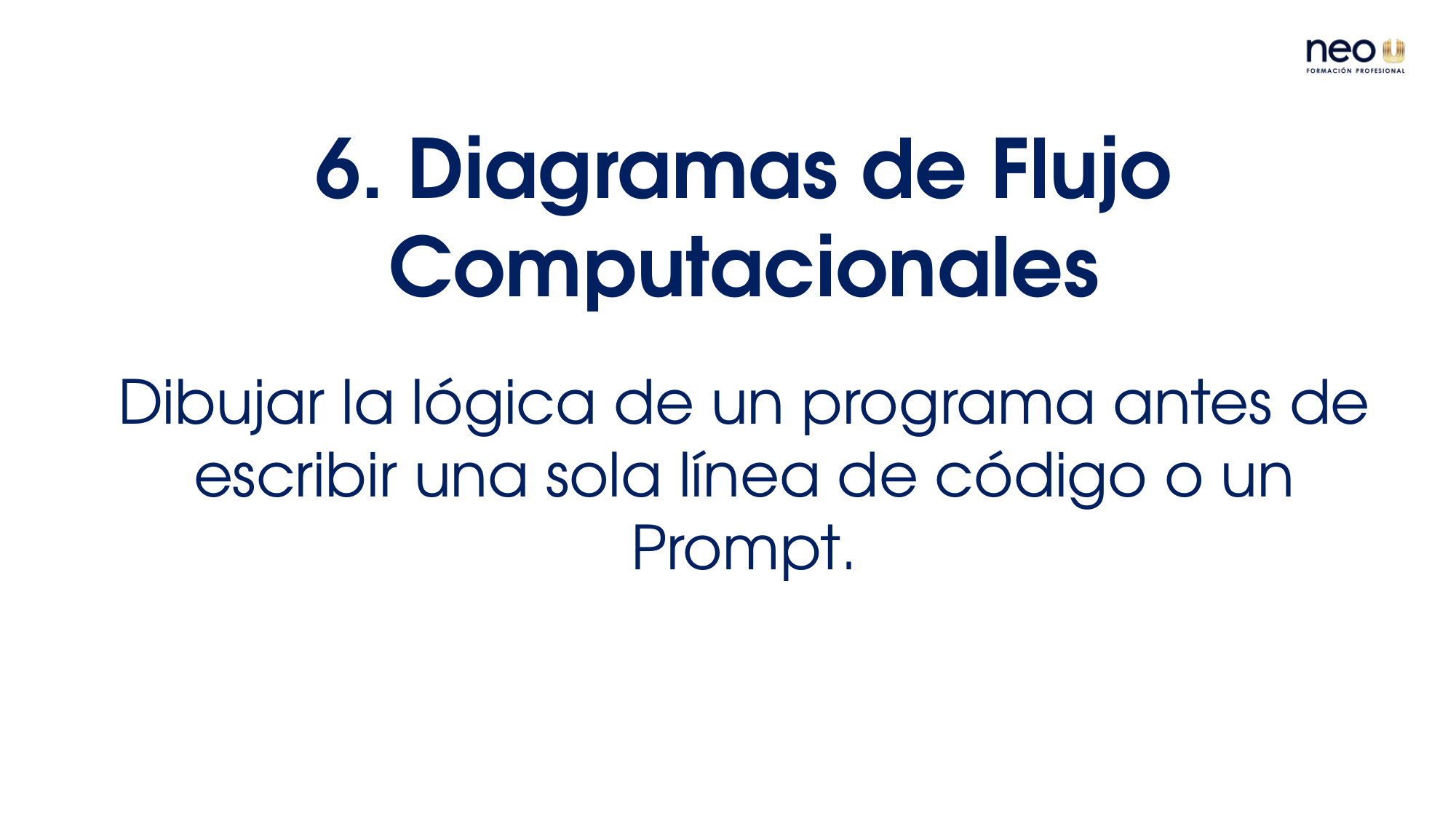

6. Diagramas de Flujo Computacionales
Dibujar la lógica de un programa antes de escribir una sola línea de código o un Prompt.